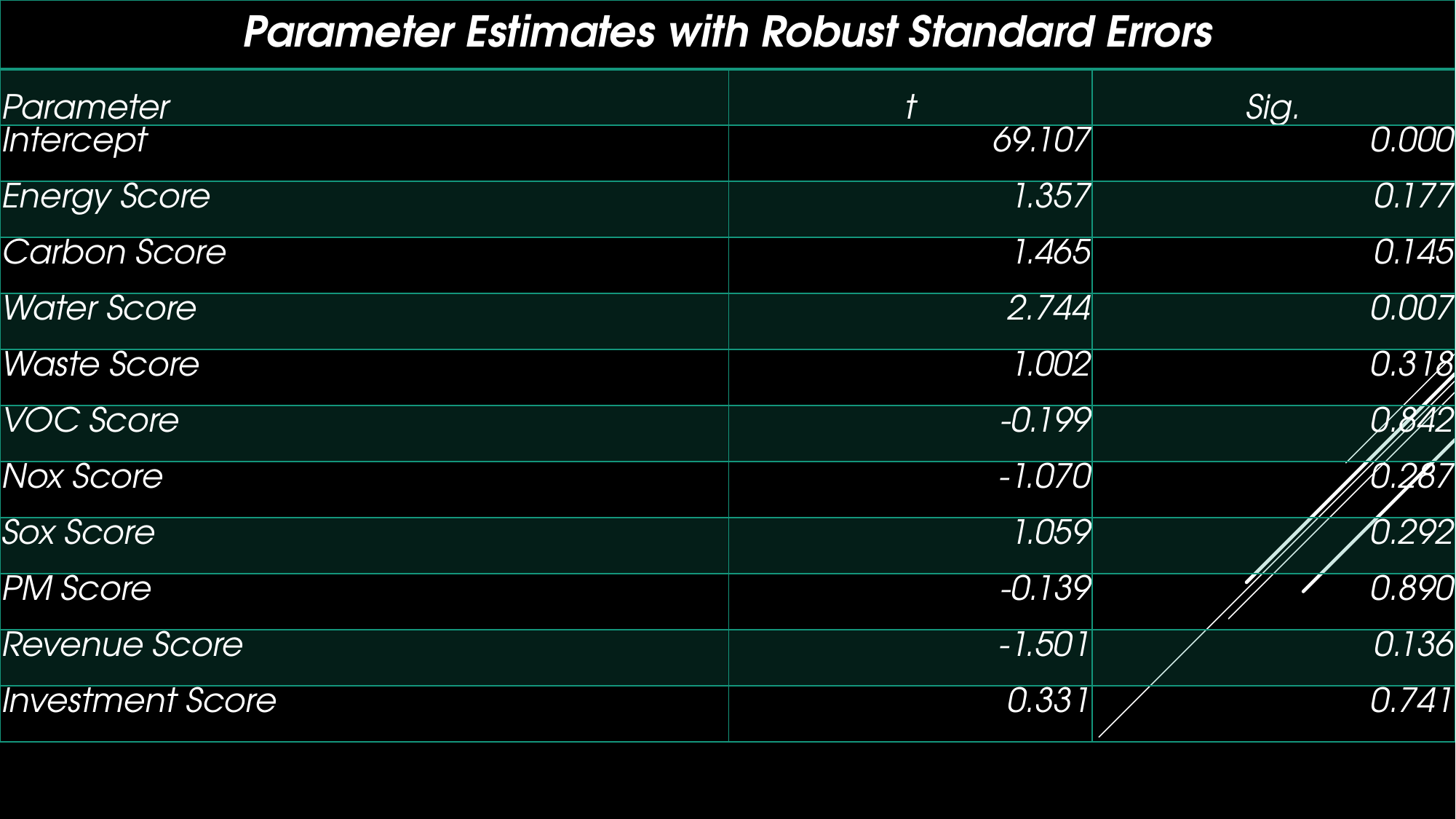

| Parameter Estimates with Robust Standard Errors |  |  |
| --- | --- | --- |
| Parameter | t | Sig. |
| Intercept | 69.107 | 0.000 |
| Energy Score | 1.357 | 0.177 |
| Carbon Score | 1.465 | 0.145 |
| Water Score | 2.744 | 0.007 |
| Waste Score | 1.002 | 0.318 |
| VOC Score | -0.199 | 0.842 |
| Nox Score | -1.070 | 0.287 |
| Sox Score | 1.059 | 0.292 |
| PM Score | -0.139 | 0.890 |
| Revenue Score | -1.501 | 0.136 |
| Investment Score | 0.331 | 0.741 |